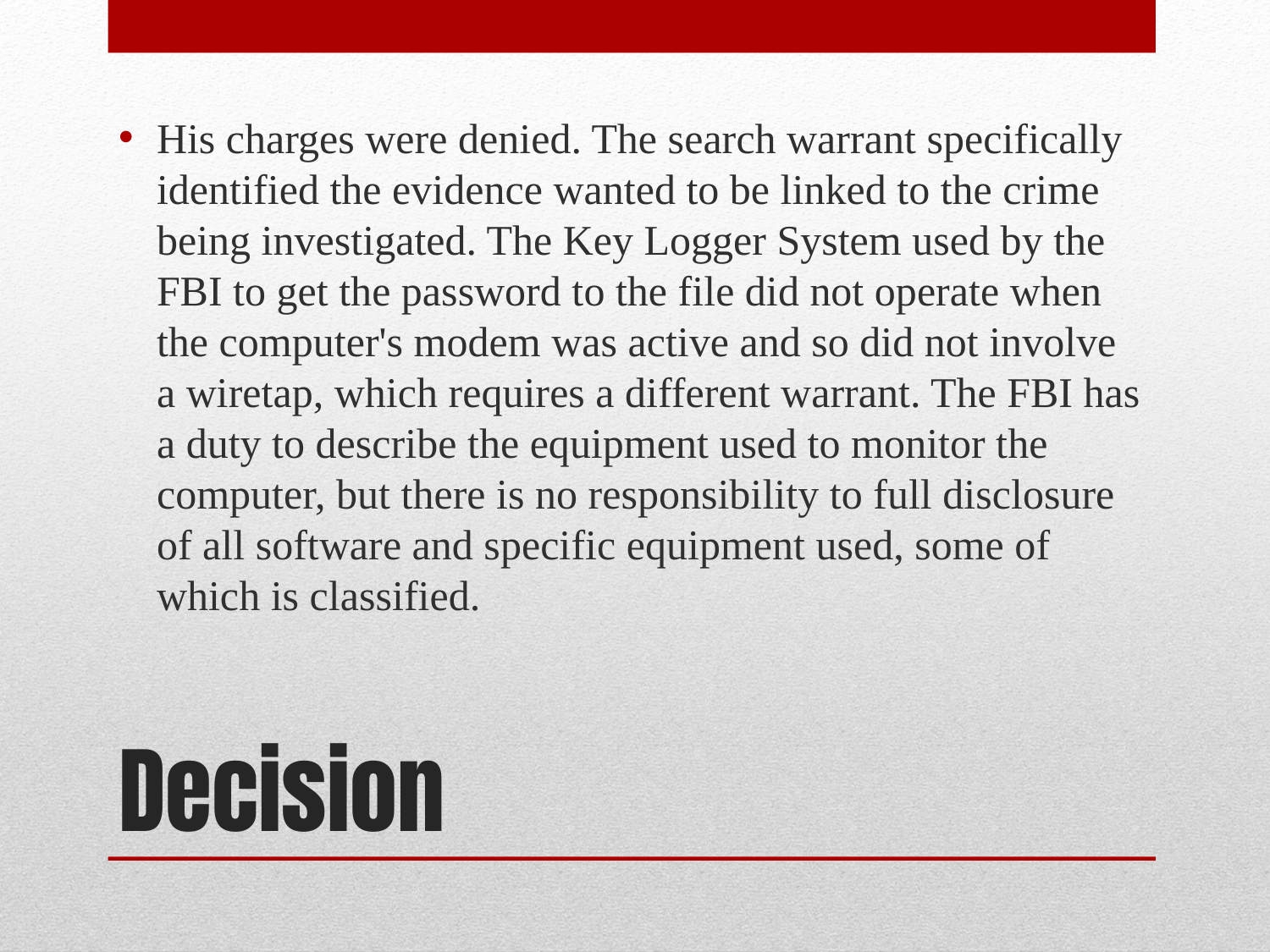

His charges were denied. The search warrant specifically identified the evidence wanted to be linked to the crime being investigated. The Key Logger System used by the FBI to get the password to the file did not operate when the computer's modem was active and so did not involve a wiretap, which requires a different warrant. The FBI has a duty to describe the equipment used to monitor the computer, but there is no responsibility to full disclosure of all software and specific equipment used, some of which is classified.
# Decision